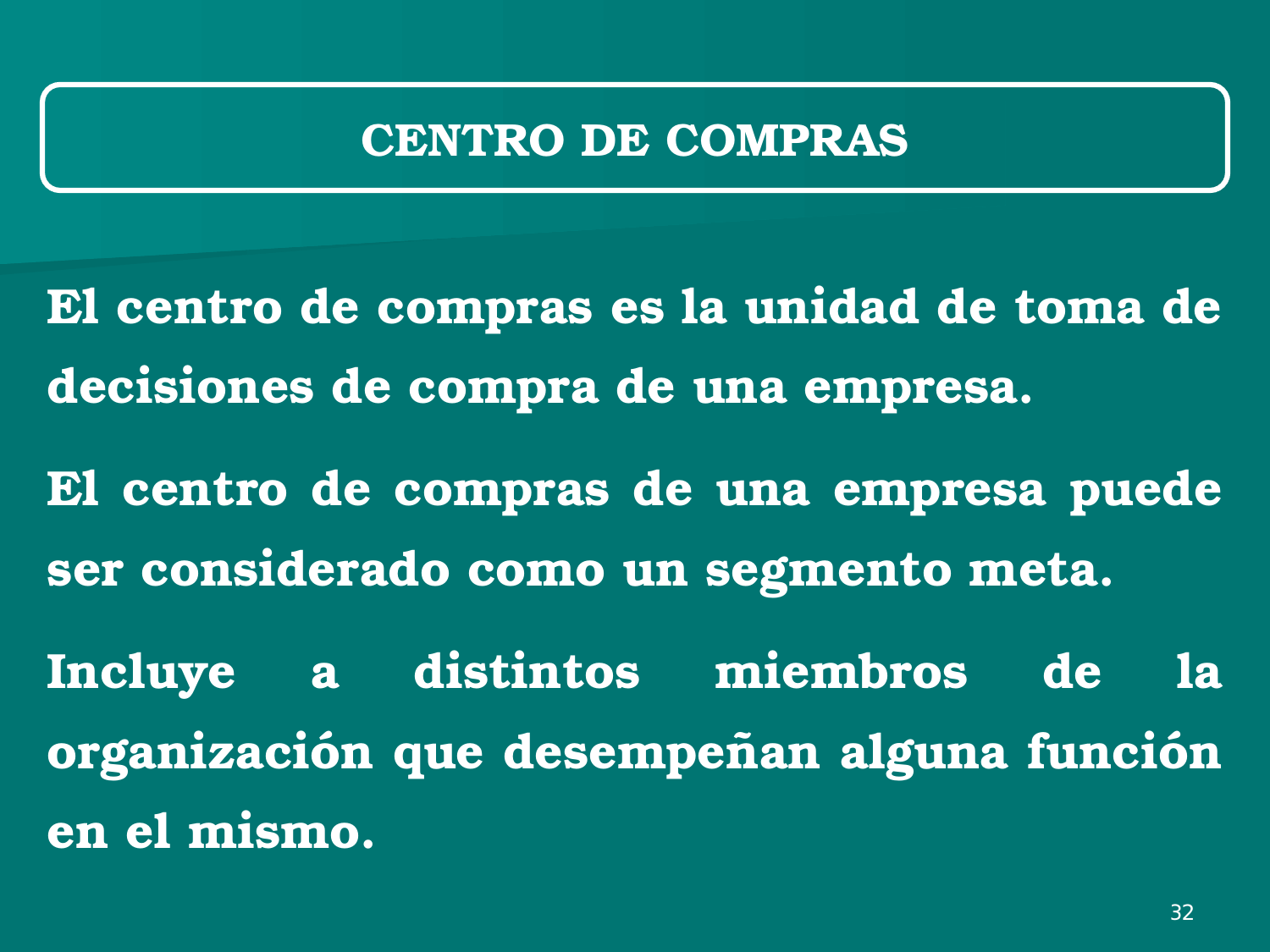

CENTRO DE COMPRAS
El centro de compras es la unidad de toma de decisiones de compra de una empresa.

El centro de compras de una empresa puede ser considerado como un segmento meta.

Incluye a distintos miembros de la organización que desempeñan alguna función en el mismo.

32